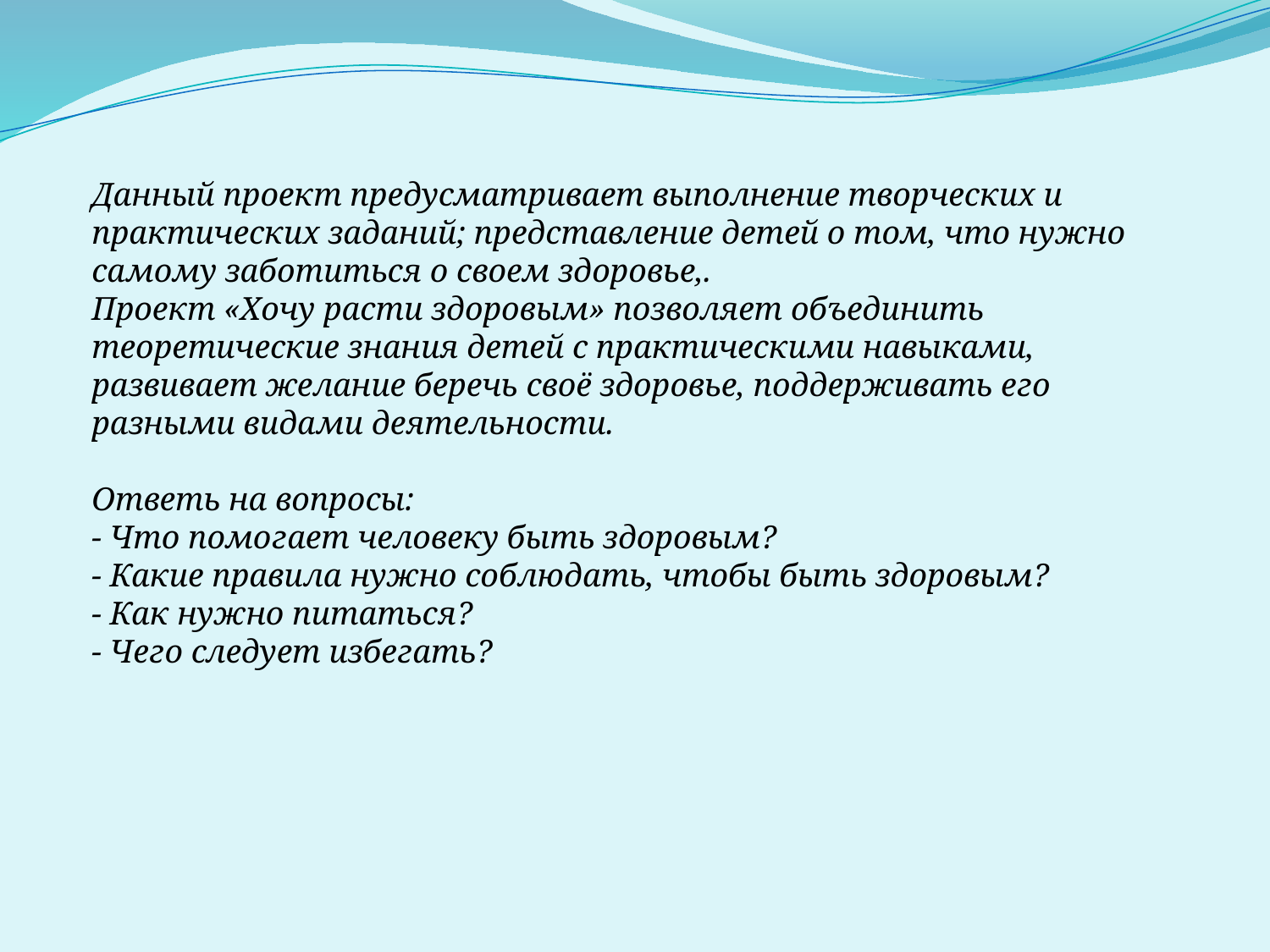

Данный проект предусматривает выполнение творческих и практических заданий; представление детей о том, что нужно самому заботиться о своем здоровье,.
Проект «Хочу расти здоровым» позволяет объединить теоретические знания детей с практическими навыками, развивает желание беречь своё здоровье, поддерживать его разными видами деятельности.

Ответь на вопросы:
- Что помогает человеку быть здоровым?
- Какие правила нужно соблюдать, чтобы быть здоровым?
- Как нужно питаться?
- Чего следует избегать?